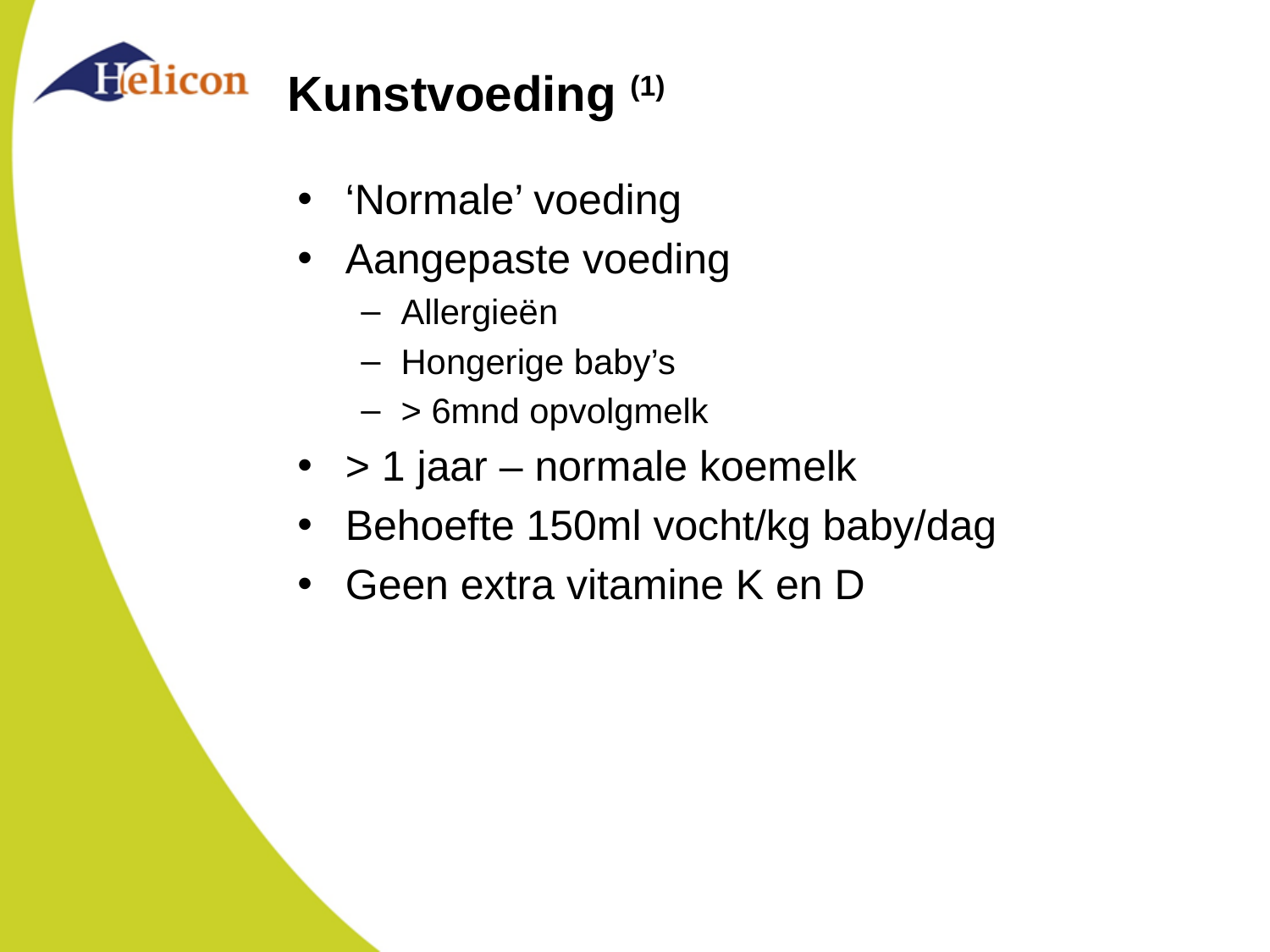

# Kunstvoeding (1)
‘Normale’ voeding
Aangepaste voeding
Allergieën
Hongerige baby’s
> 6mnd opvolgmelk
> 1 jaar – normale koemelk
Behoefte 150ml vocht/kg baby/dag
Geen extra vitamine K en D